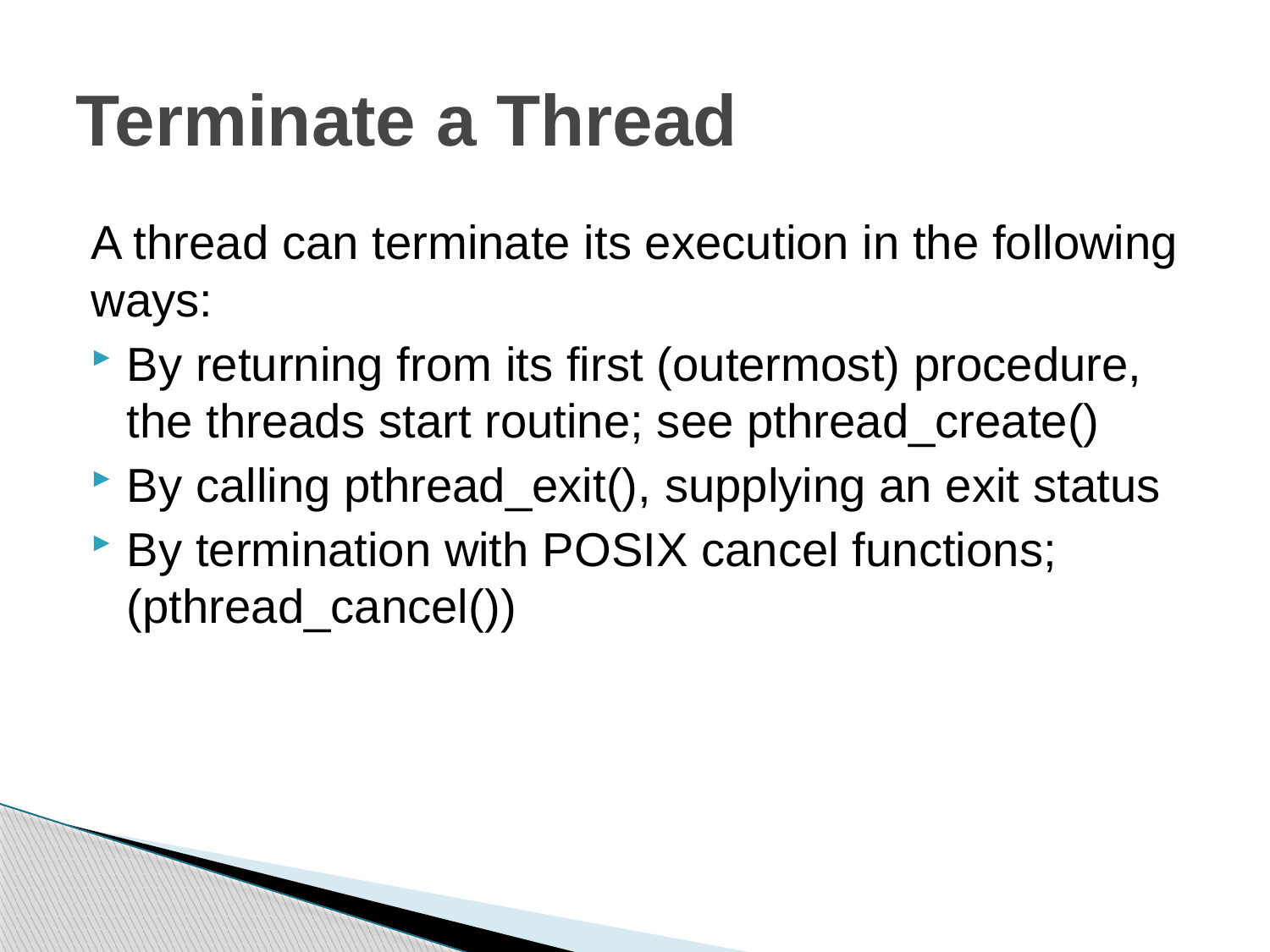

# Terminate a Thread
A thread can terminate its execution in the following ways:
By returning from its first (outermost) procedure, the threads start routine; see pthread_create()
By calling pthread_exit(), supplying an exit status
By termination with POSIX cancel functions; (pthread_cancel())